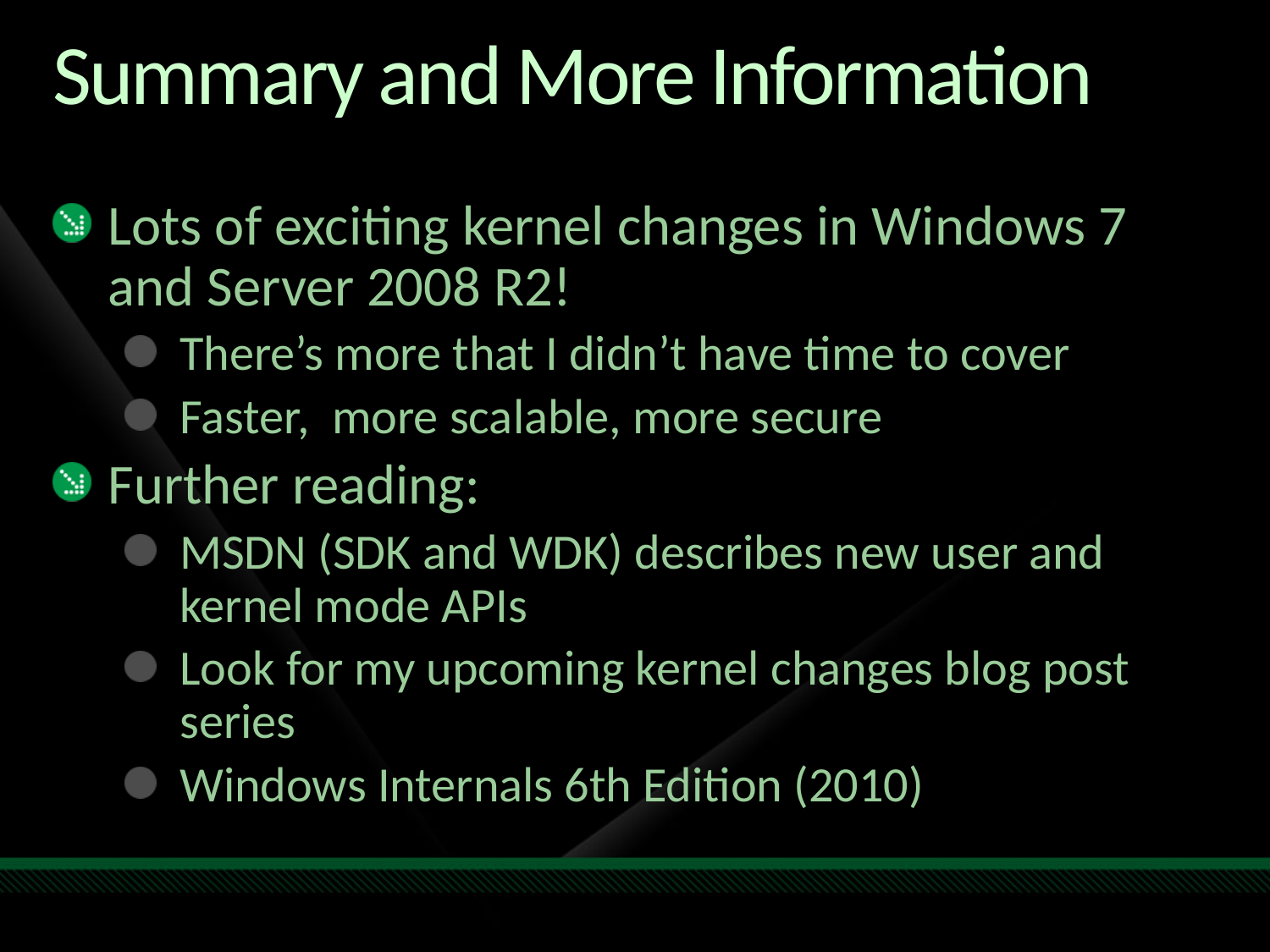

# Summary and More Information
Lots of exciting kernel changes in Windows 7 and Server 2008 R2!
There’s more that I didn’t have time to cover
Faster,  more scalable, more secure
Further reading:
MSDN (SDK and WDK) describes new user and kernel mode APIs
Look for my upcoming kernel changes blog post series
Windows Internals 6th Edition (2010)